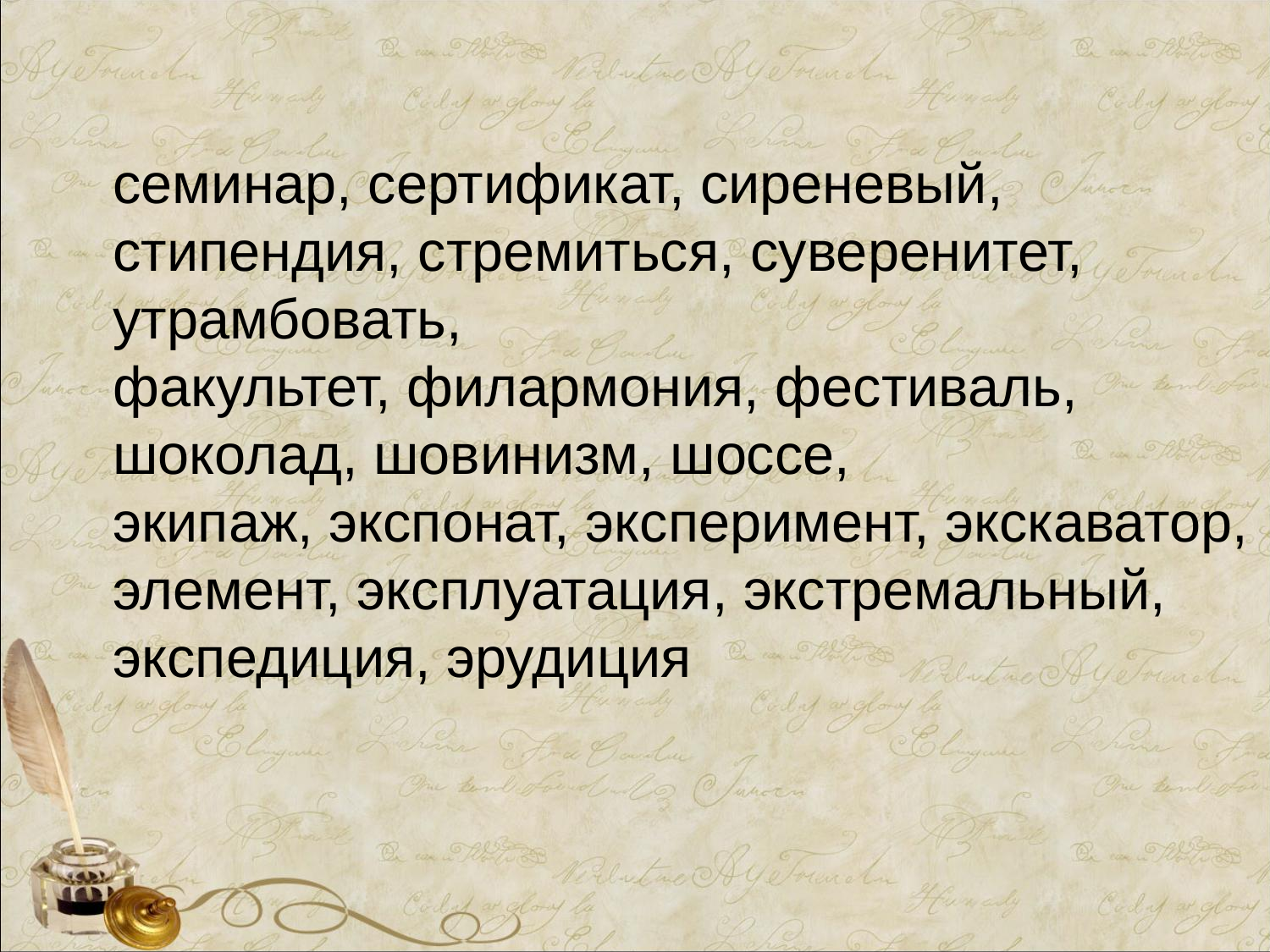

семинар, сертификат, сиреневый, стипендия, стремиться, суверенитет,
утрамбовать,
факультет, филармония, фестиваль,
шоколад, шовинизм, шоссе,
экипаж, экспонат, эксперимент, экскаватор, элемент, эксплуатация, экстремальный, экспедиция, эрудиция